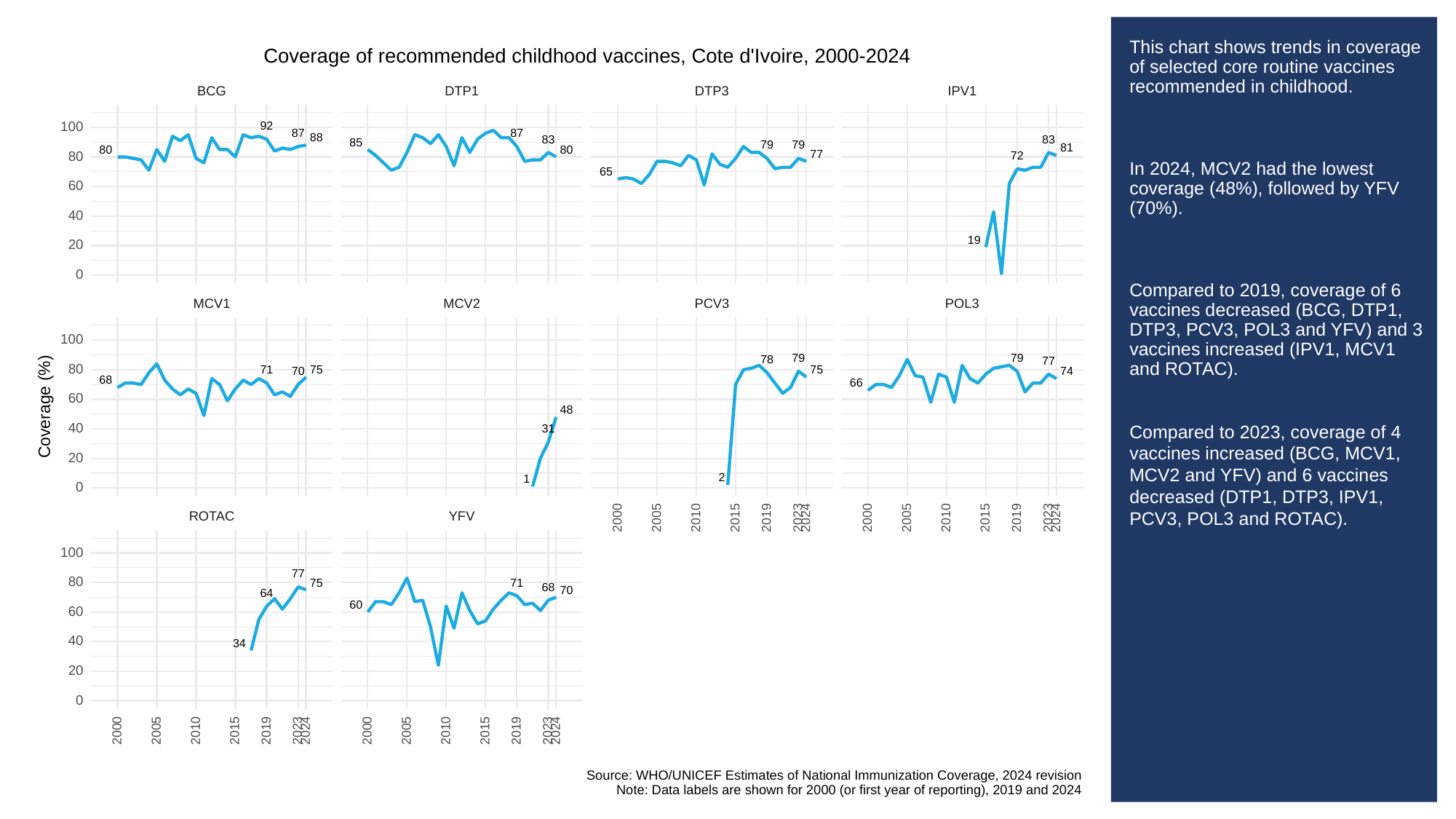

# This chart shows trends in coverage of selected core routine vaccines recommended in childhood.

In 2024, MCV2 had the lowest coverage (48%), followed by YFV (70%).

Compared to 2019, coverage of 6 vaccines decreased (BCG, DTP1, DTP3, PCV3, POL3 and YFV) and 3 vaccines increased (IPV1, MCV1 and ROTAC).

Compared to 2023, coverage of 4 vaccines increased (BCG, MCV1, MCV2 and YFV) and 6 vaccines decreased (DTP1, DTP3, IPV1, PCV3, POL3 and ROTAC).

Coverage of recommended childhood vaccines, Cote d'Ivoire, 2000-2024
BCG
DTP3
DTP1
IPV1

100
92

87
87

88

83
83
85
79
79

81
80
80

77
80
72

65

60

40

19
20

0

POL3
PCV3
MCV1
MCV2

100

79
79

78
77

80

75
75
71
70
74

68
66

60
Coverage (%)

48

40
31

20

2
1
0

ROTAC
YFV
2023
2023
2000
2005
2010
2015
2019
2024
2000
2005
2010
2015
2019
2024

100

77
80

75
71

68
70

64

60
60

40
34

20

0

2023
2023
2000
2005
2010
2015
2019
2024
2000
2005
2010
2015
2019
2024
Source: WHO/UNICEF Estimates of National Immunization Coverage, 2024 revision
Note: Data labels are shown for 2000 (or first year of reporting), 2019 and 2024